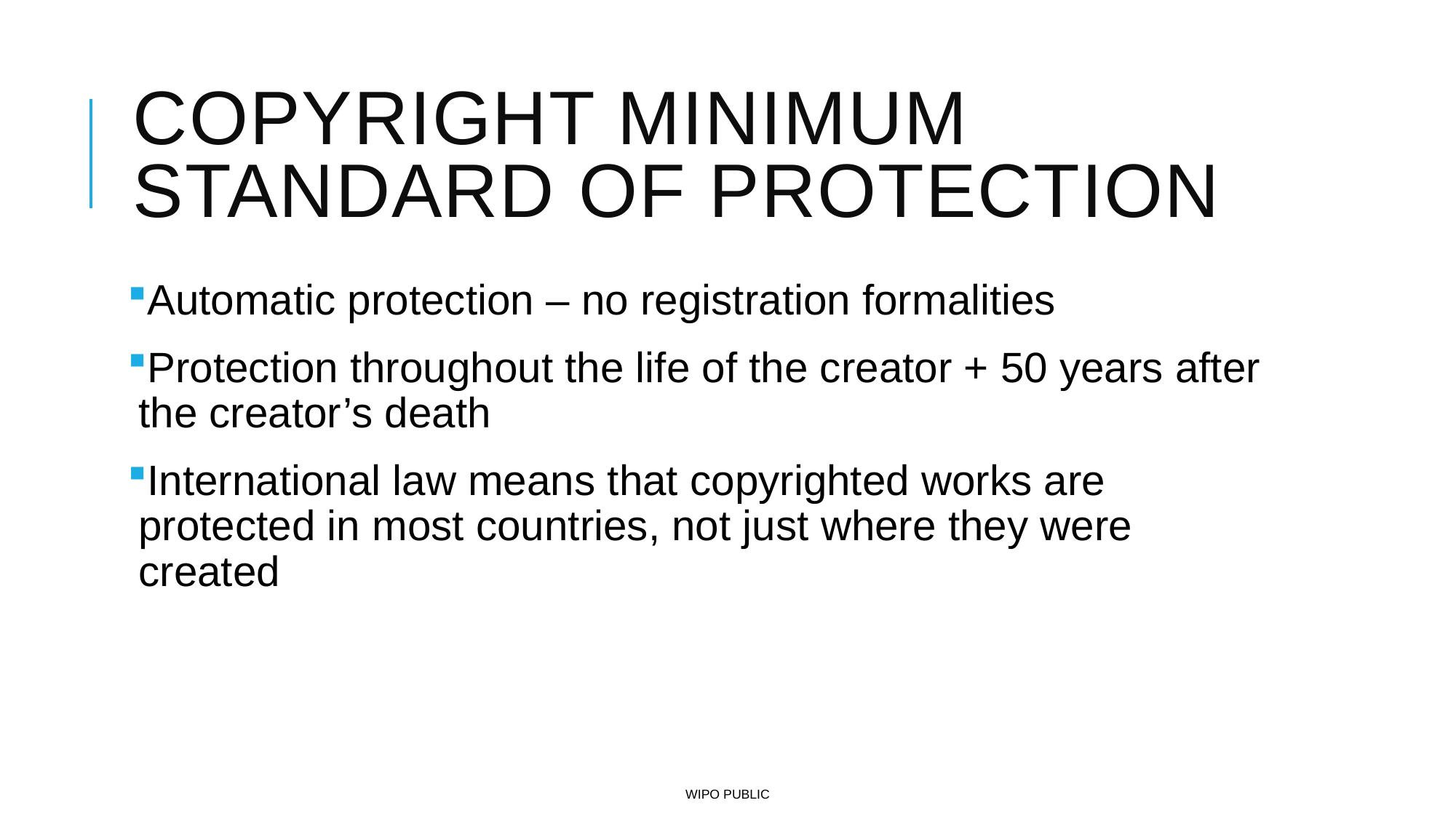

# Copyright minimum standard of protection
Automatic protection – no registration formalities
Protection throughout the life of the creator + 50 years after the creator’s death
International law means that copyrighted works are protected in most countries, not just where they were created